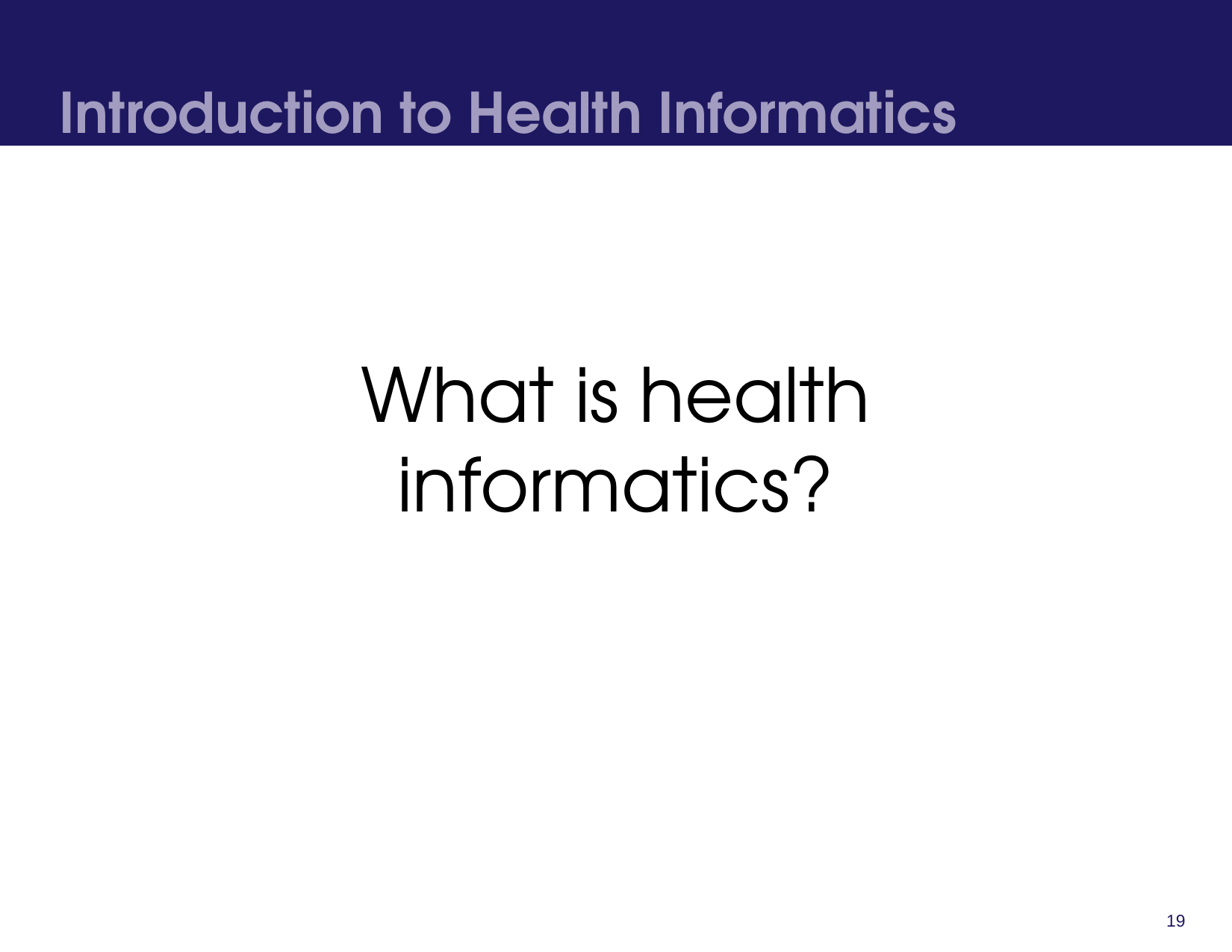

# Introduction to Health Informatics
What is health informatics?
19